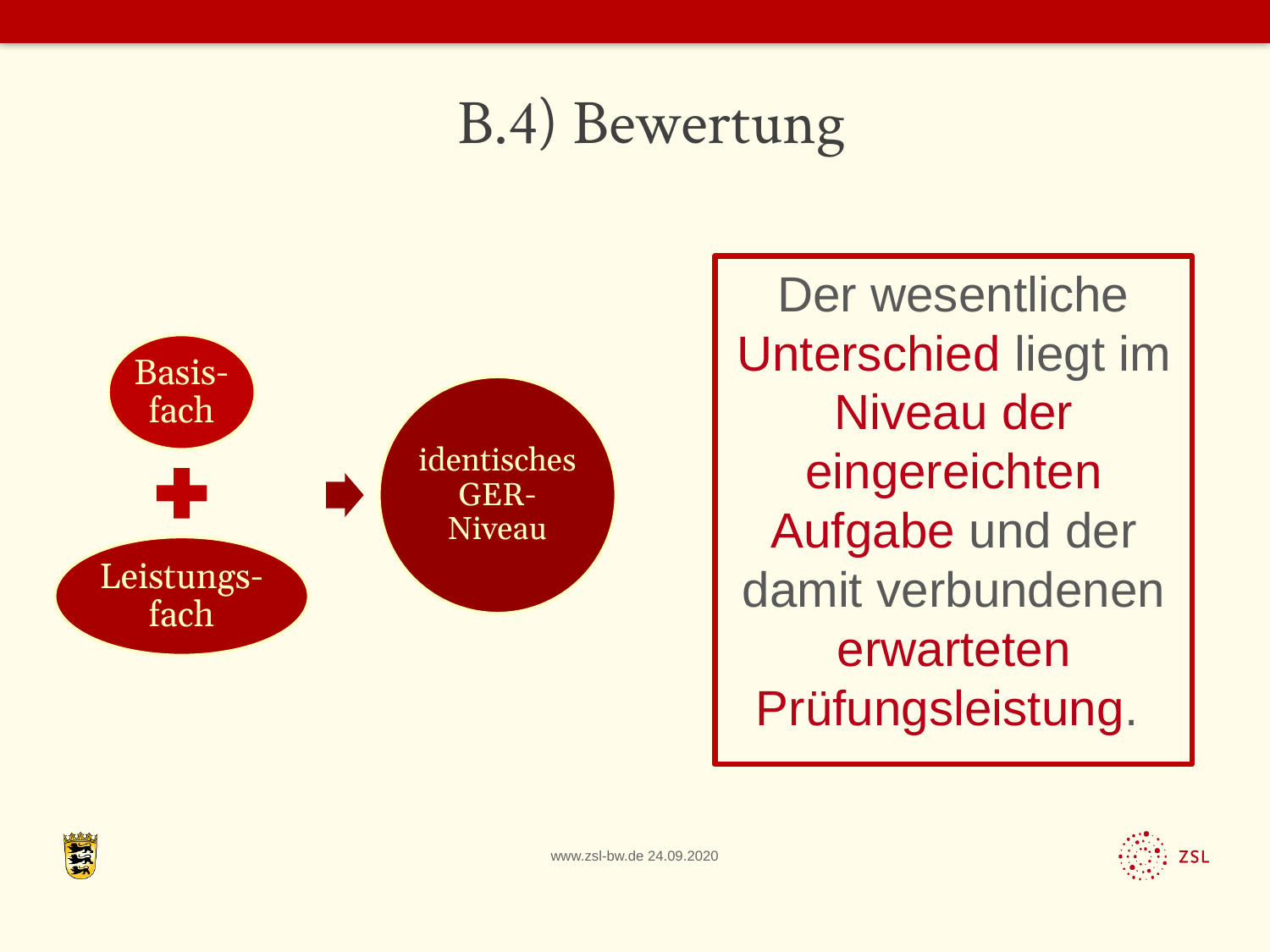

B.4) Bewertung
Basis-fach

Leistungs-fach

identisches GER-Niveau
Der wesentliche Unterschied liegt im Niveau der eingereichten Aufgabe und der damit verbundenen erwarteten Prüfungsleistung.